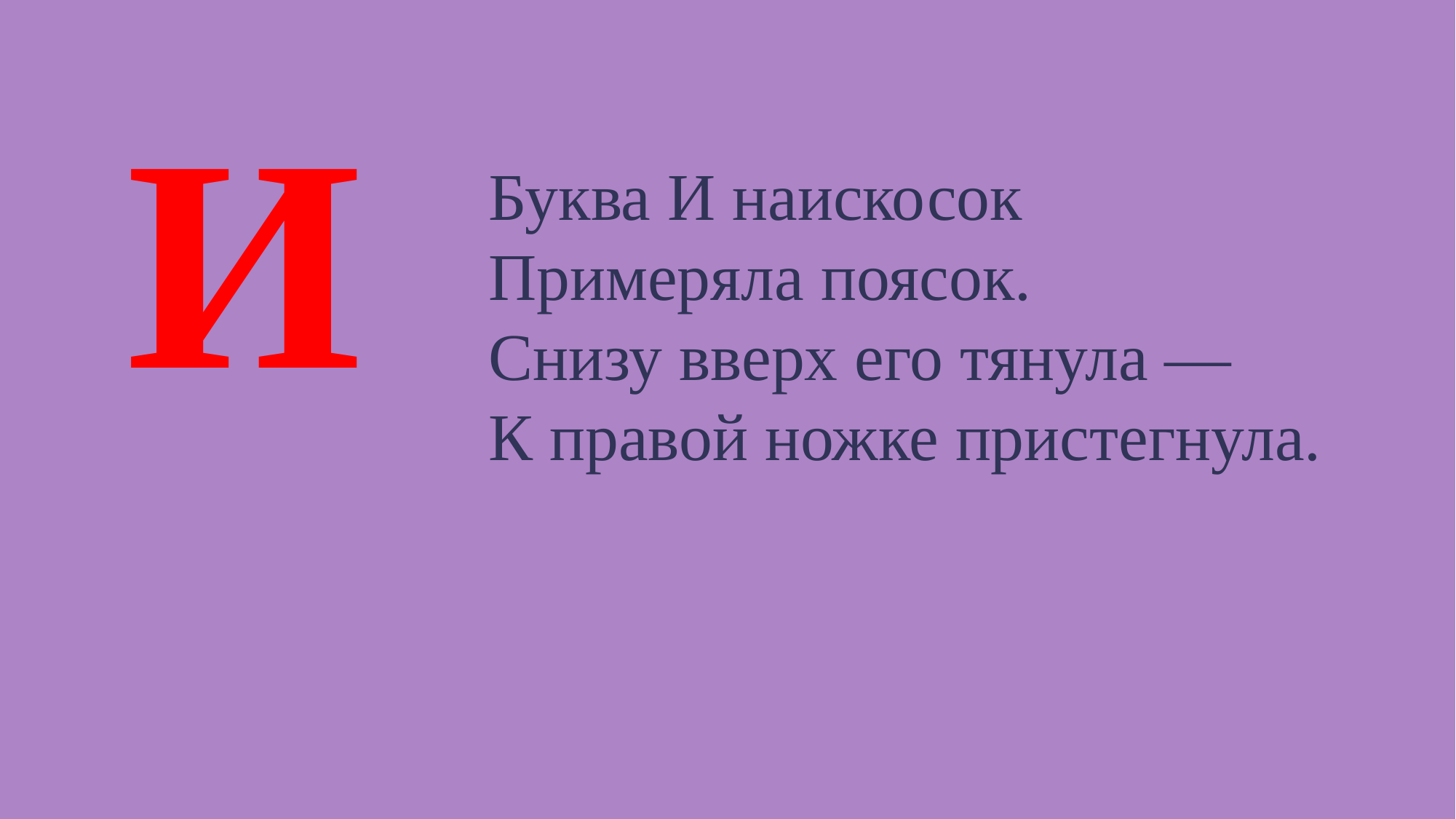

И
Буква И наискосок Примеряла поясок.
Снизу вверх его тянула —
К правой ножке пристегнула.